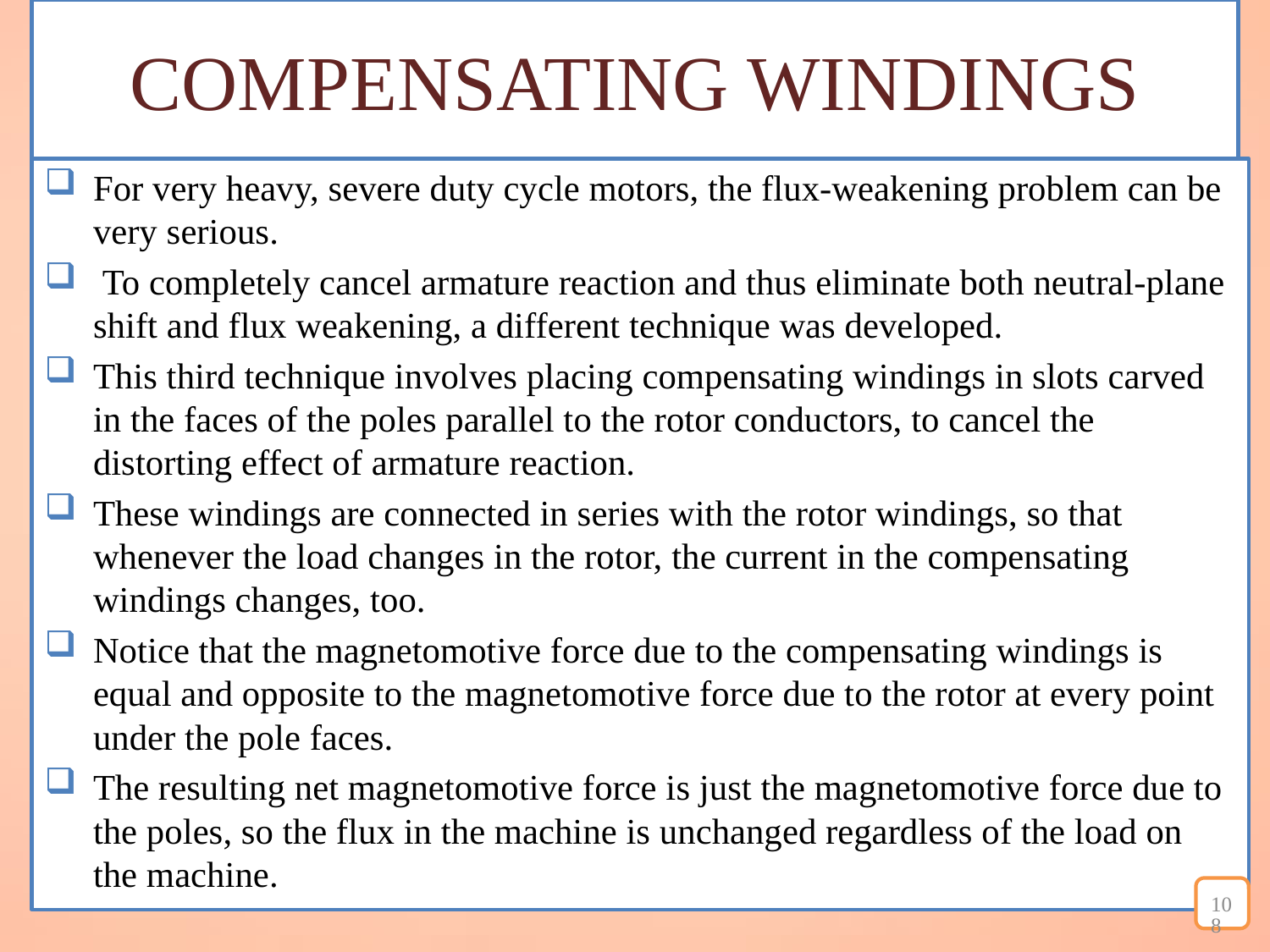

# COMPENSATING WINDINGS
For very heavy, severe duty cycle motors, the flux-weakening problem can be very serious.
 To completely cancel armature reaction and thus eliminate both neutral-plane shift and flux weakening, a different technique was developed.
This third technique involves placing compensating windings in slots carved in the faces of the poles parallel to the rotor conductors, to cancel the distorting effect of armature reaction.
These windings are connected in series with the rotor windings, so that whenever the load changes in the rotor, the current in the compensating windings changes, too.
Notice that the magnetomotive force due to the compensating windings is equal and opposite to the magnetomotive force due to the rotor at every point under the pole faces.
The resulting net magnetomotive force is just the magnetomotive force due to the poles, so the flux in the machine is unchanged regardless of the load on the machine.

108